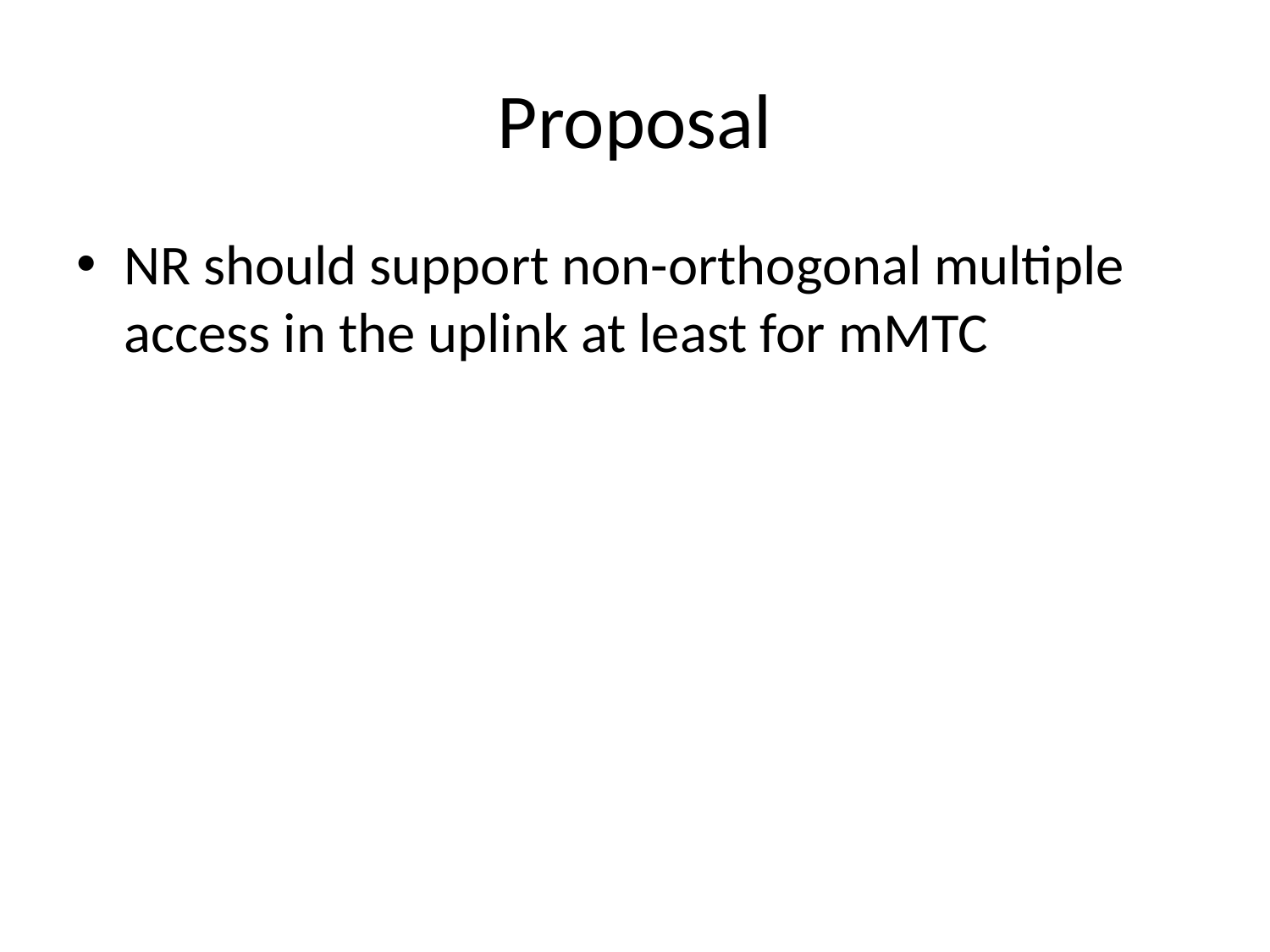

# Proposal
NR should support non-orthogonal multiple access in the uplink at least for mMTC